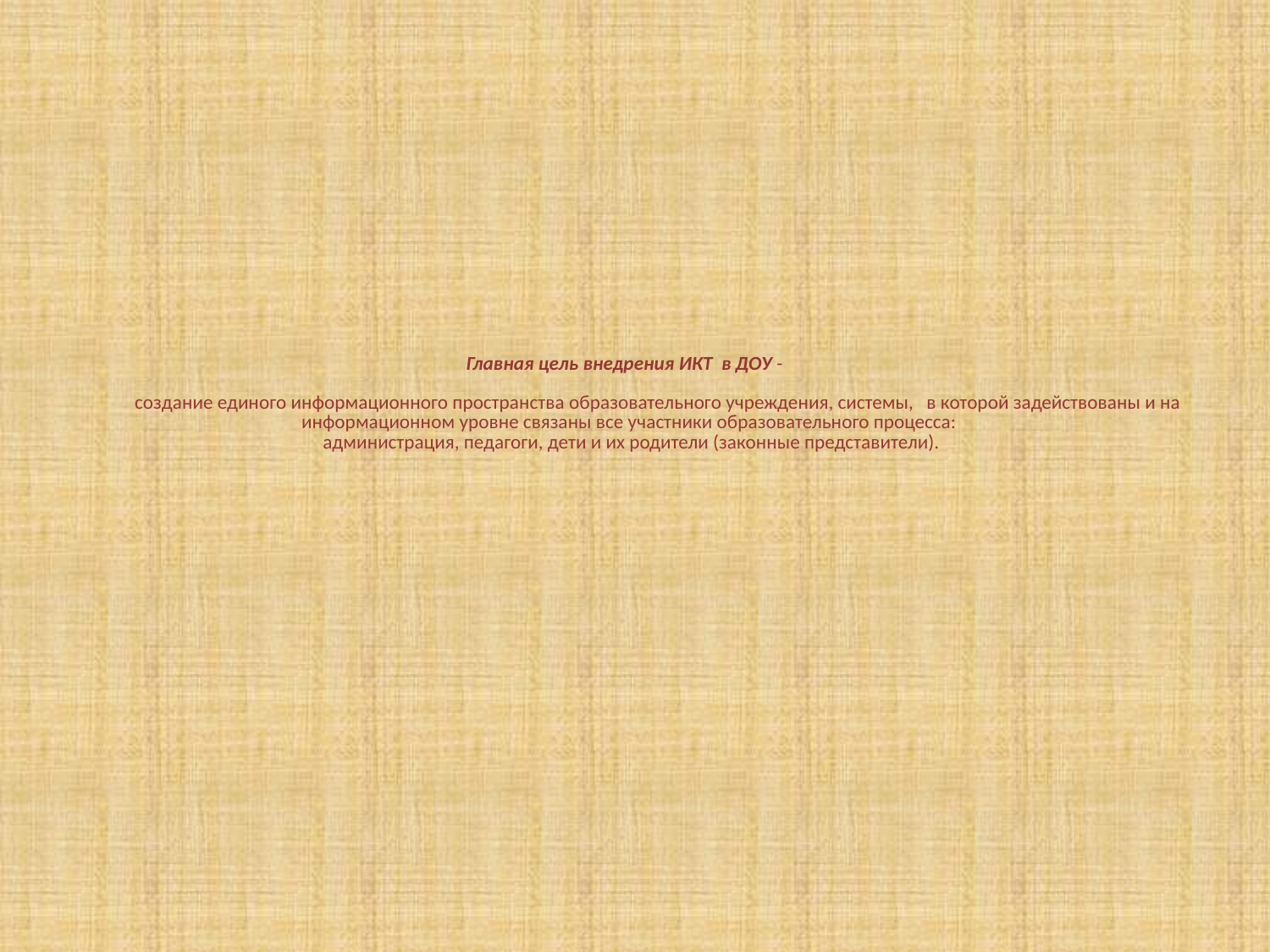

# Главная цель внедрения ИКТ  в ДОУ - создание единого информационного пространства образовательного учреждения, системы,   в которой задействованы и на информационном уровне связаны все участники образовательного процесса: администрация, педагоги, дети и их родители (законные представители).